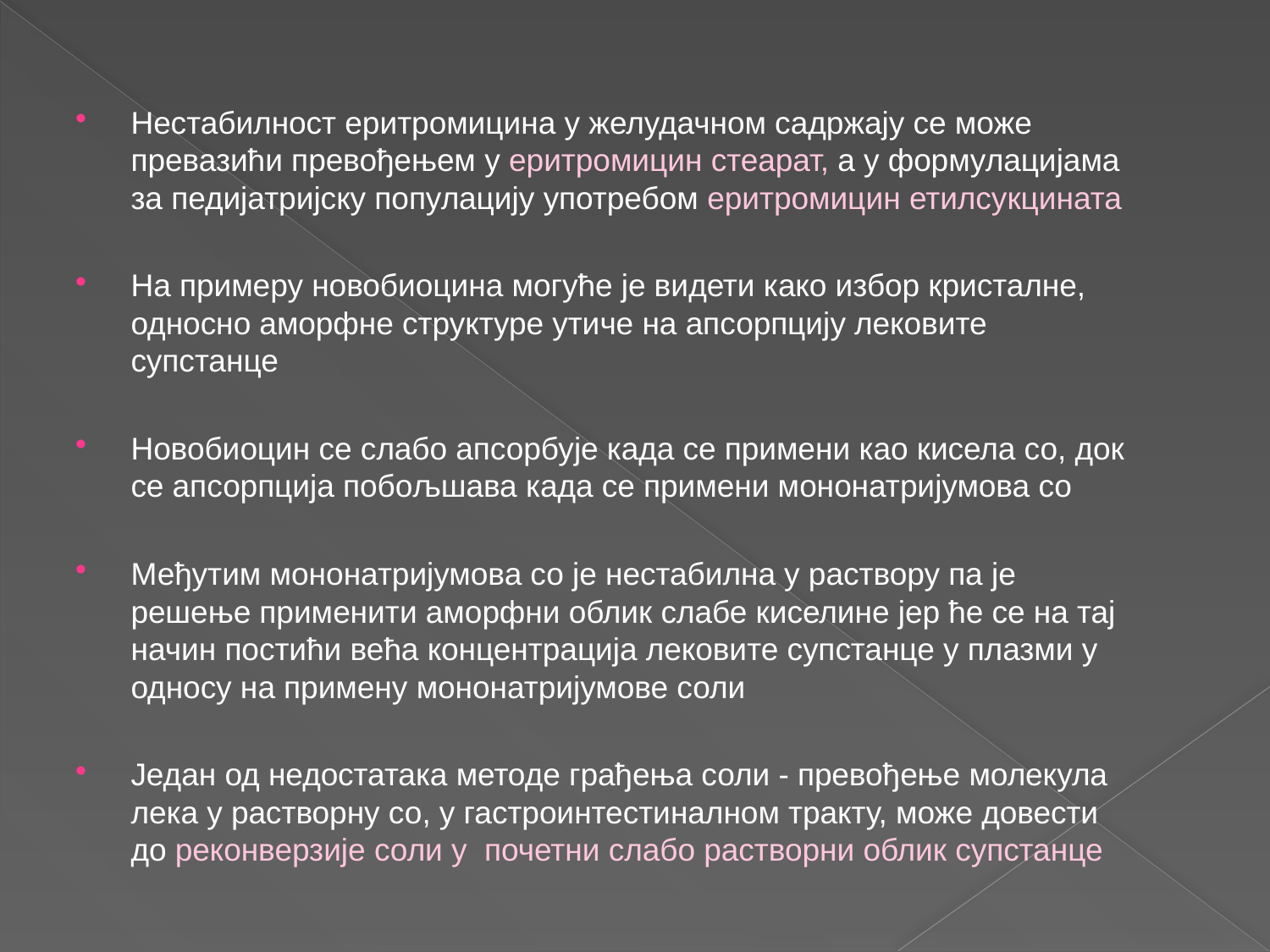

Нестабилност еритромицина у желудачном садржају се може превазићи превођењем у еритромицин стеарат, а у формулацијама за педијатријску популацију употребом еритромицин етилсукцината

На примеру новобиоцина могуће је видети како избор кристалне, односно аморфне структуре утиче на апсорпцију лековите супстанце

Новобиоцин се слабо апсорбује када се примени као кисела со, док се апсорпција побољшава када се примени мононатријумова со

Међутим мононатријумова со је нестабилна у раствору па је решење применити аморфни облик слабе киселине јер ће се на тај начин постићи већа концентрација лековите супстанце у плазми у односу на примену мононатријумове соли

Један од недостатака методе грађења соли - превођење молекула лека у растворну со, у гастроинтестиналном тракту, може довести до реконверзије соли у  почетни слабо растворни облик супстанце